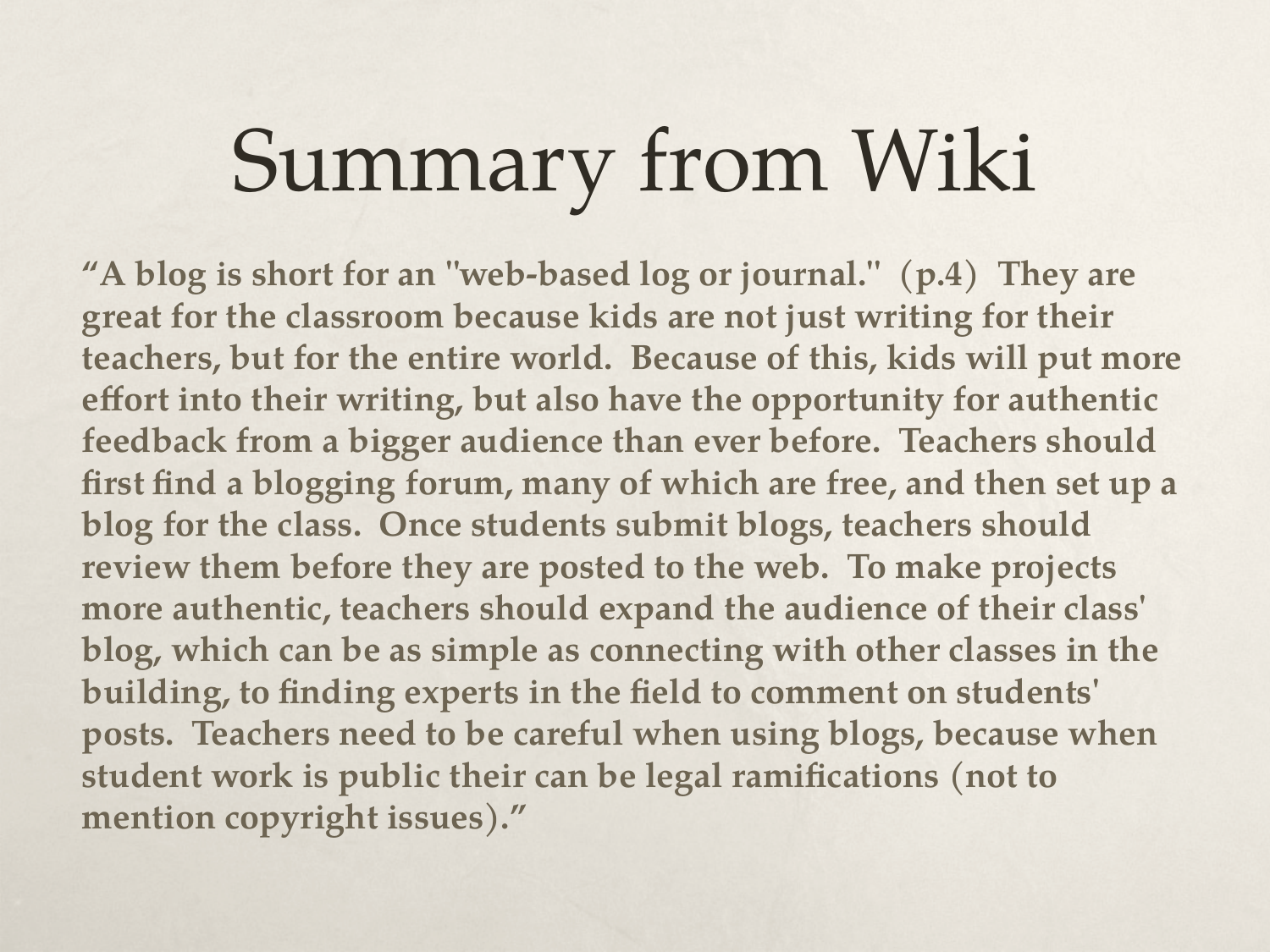

# Summary from Wiki
“A blog is short for an "web-based log or journal."  (p.4)  They are great for the classroom because kids are not just writing for their teachers, but for the entire world.  Because of this, kids will put more effort into their writing, but also have the opportunity for authentic feedback from a bigger audience than ever before.  Teachers should first find a blogging forum, many of which are free, and then set up a blog for the class.  Once students submit blogs, teachers should review them before they are posted to the web.  To make projects more authentic, teachers should expand the audience of their class' blog, which can be as simple as connecting with other classes in the building, to finding experts in the field to comment on students' posts.  Teachers need to be careful when using blogs, because when student work is public their can be legal ramifications (not to mention copyright issues).”